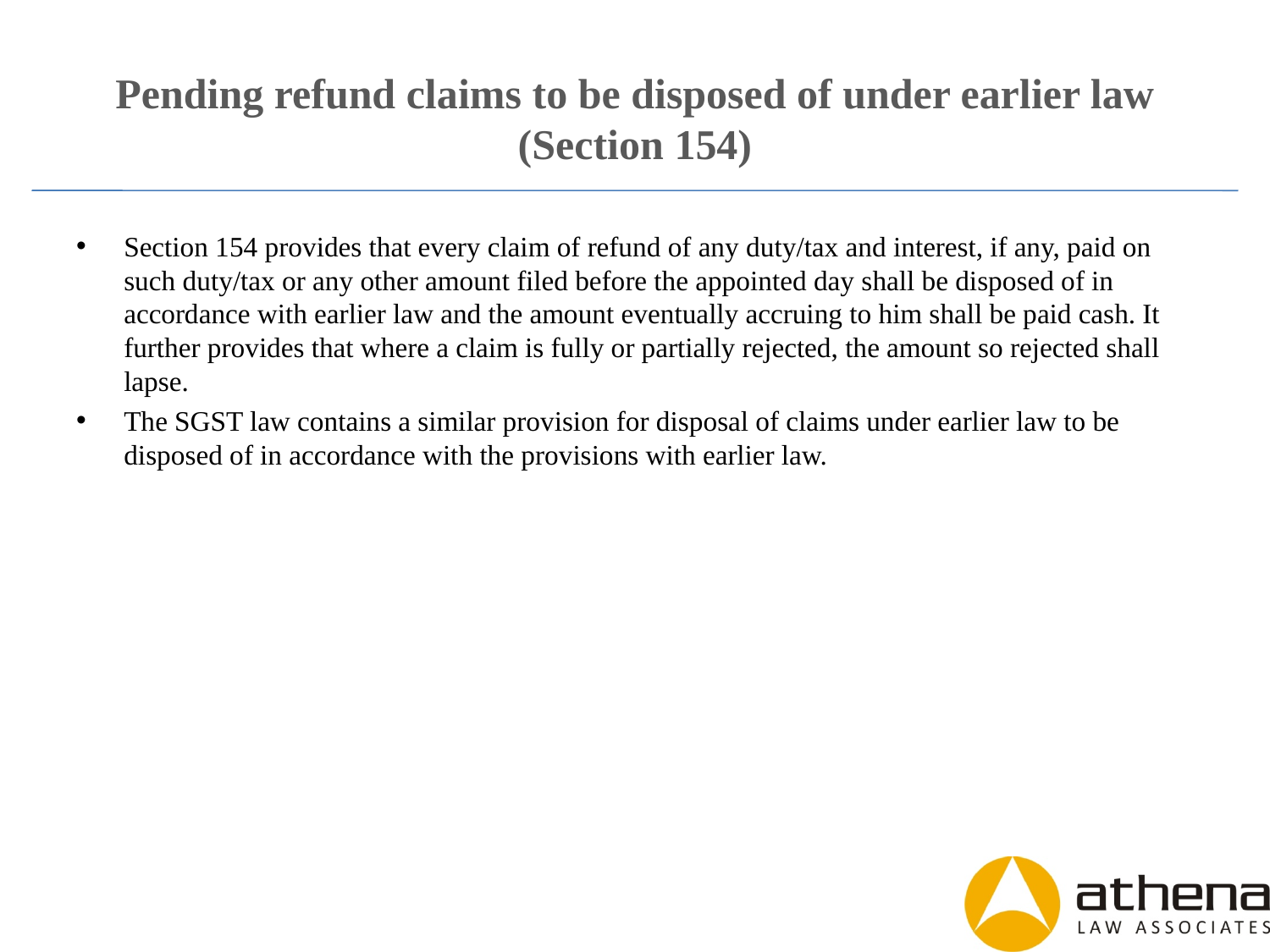

# Pending refund claims to be disposed of under earlier law (Section 154)
Section 154 provides that every claim of refund of any duty/tax and interest, if any, paid on such duty/tax or any other amount filed before the appointed day shall be disposed of in accordance with earlier law and the amount eventually accruing to him shall be paid cash. It further provides that where a claim is fully or partially rejected, the amount so rejected shall lapse.
The SGST law contains a similar provision for disposal of claims under earlier law to be disposed of in accordance with the provisions with earlier law.